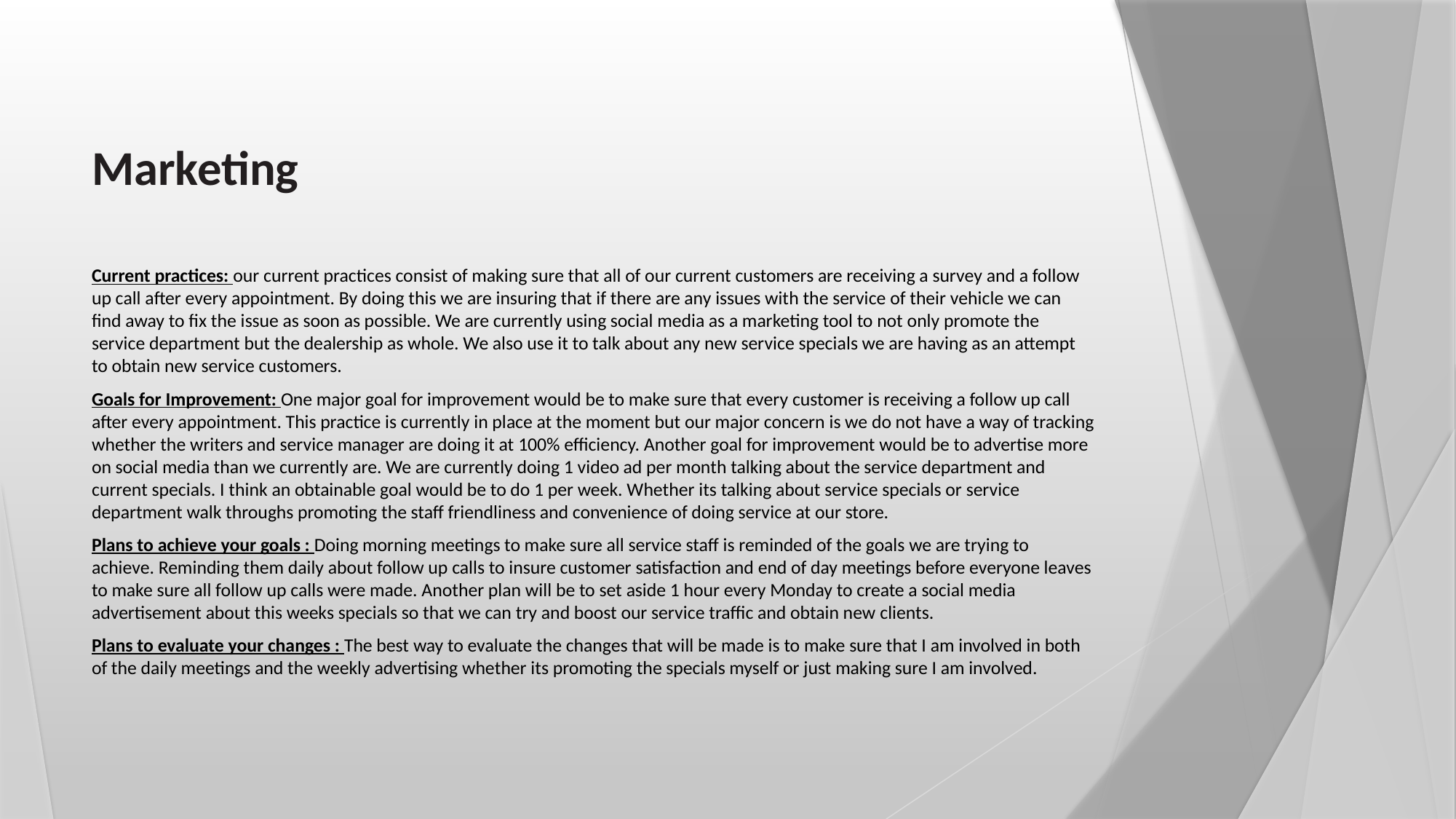

# Marketing
Current practices: our current practices consist of making sure that all of our current customers are receiving a survey and a follow up call after every appointment. By doing this we are insuring that if there are any issues with the service of their vehicle we can find away to fix the issue as soon as possible. We are currently using social media as a marketing tool to not only promote the service department but the dealership as whole. We also use it to talk about any new service specials we are having as an attempt to obtain new service customers.
Goals for Improvement: One major goal for improvement would be to make sure that every customer is receiving a follow up call after every appointment. This practice is currently in place at the moment but our major concern is we do not have a way of tracking whether the writers and service manager are doing it at 100% efficiency. Another goal for improvement would be to advertise more on social media than we currently are. We are currently doing 1 video ad per month talking about the service department and current specials. I think an obtainable goal would be to do 1 per week. Whether its talking about service specials or service department walk throughs promoting the staff friendliness and convenience of doing service at our store.
Plans to achieve your goals : Doing morning meetings to make sure all service staff is reminded of the goals we are trying to achieve. Reminding them daily about follow up calls to insure customer satisfaction and end of day meetings before everyone leaves to make sure all follow up calls were made. Another plan will be to set aside 1 hour every Monday to create a social media advertisement about this weeks specials so that we can try and boost our service traffic and obtain new clients.
Plans to evaluate your changes : The best way to evaluate the changes that will be made is to make sure that I am involved in both of the daily meetings and the weekly advertising whether its promoting the specials myself or just making sure I am involved.